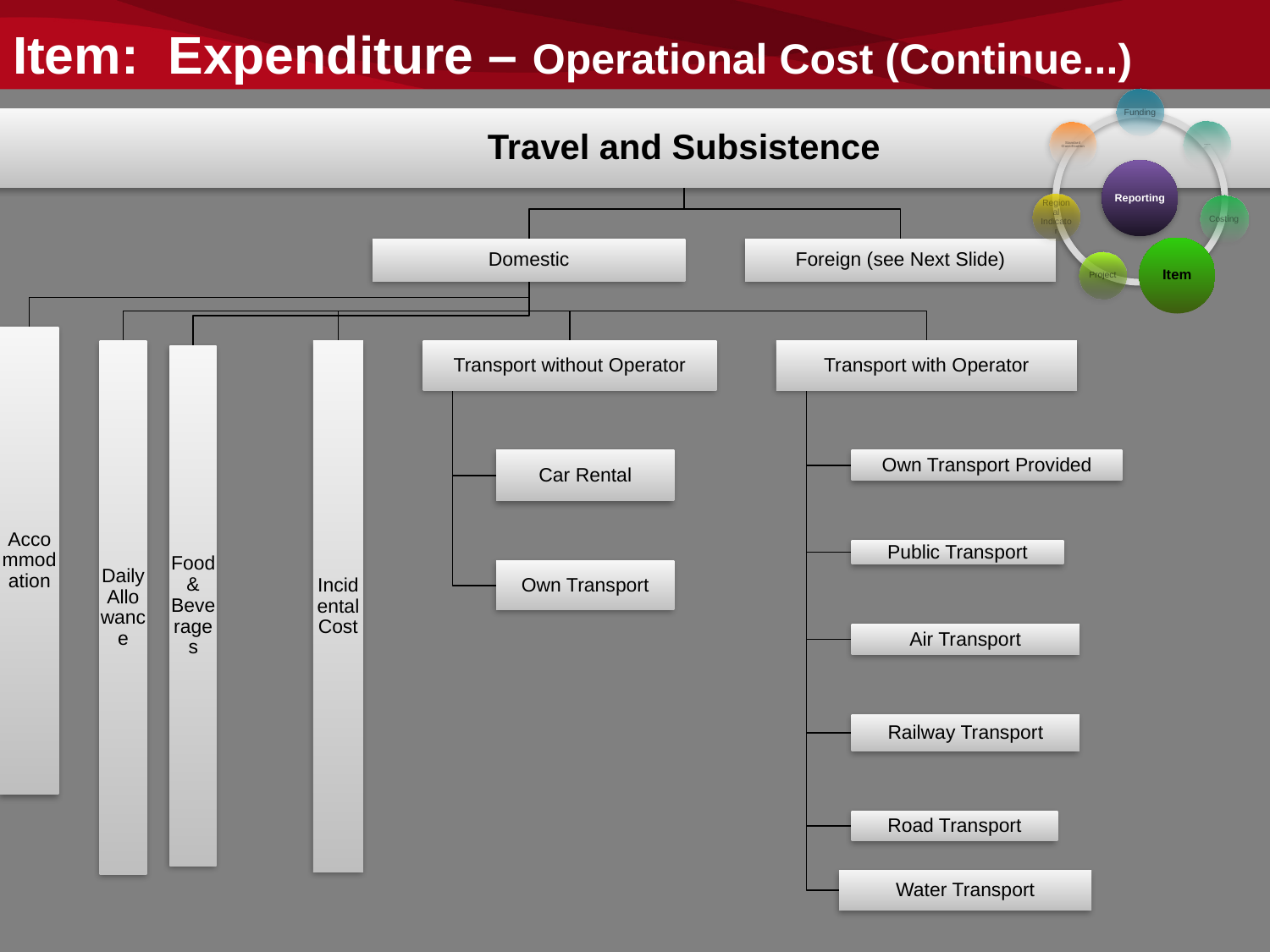

# Item:  Expenditure – Operational Cost (Continue...)
Travel and Subsistence
Domestic
Accommodation
Daily Allowance
Food & Beverages
Incidental Cost
Transport without Operator
Car Rental
Own Transport
Transport with Operator
Own Transport Provided
Public Transport
Air Transport
Railway Transport
Road Transport
Water Transport
Foreign (see Next Slide)
Reporting
Funding
Function
Costing
Item
Project
Regional Indicator
Standard Classification

97